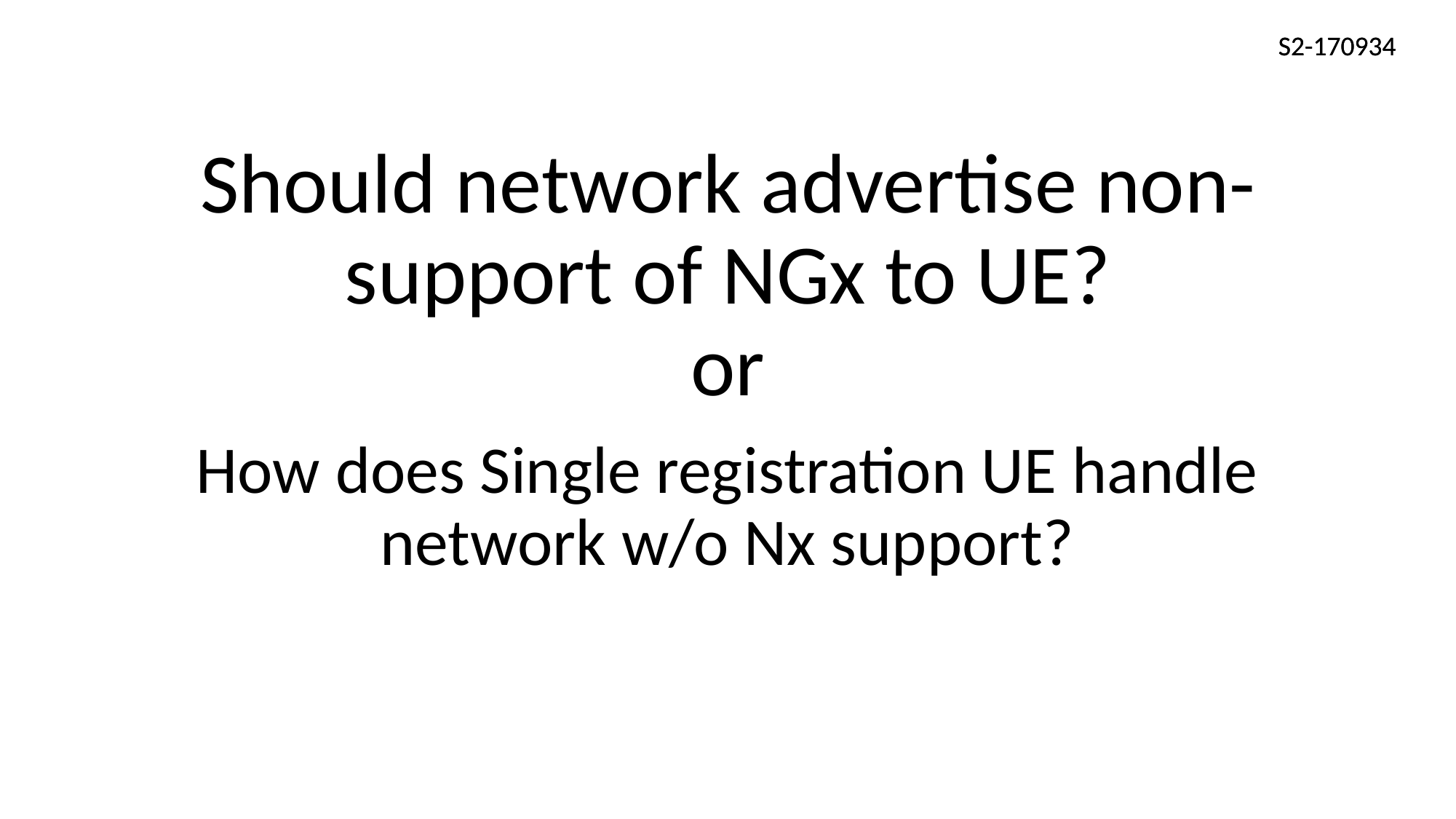

# Should network advertise non-support of NGx to UE? or
How does Single registration UE handle network w/o Nx support?